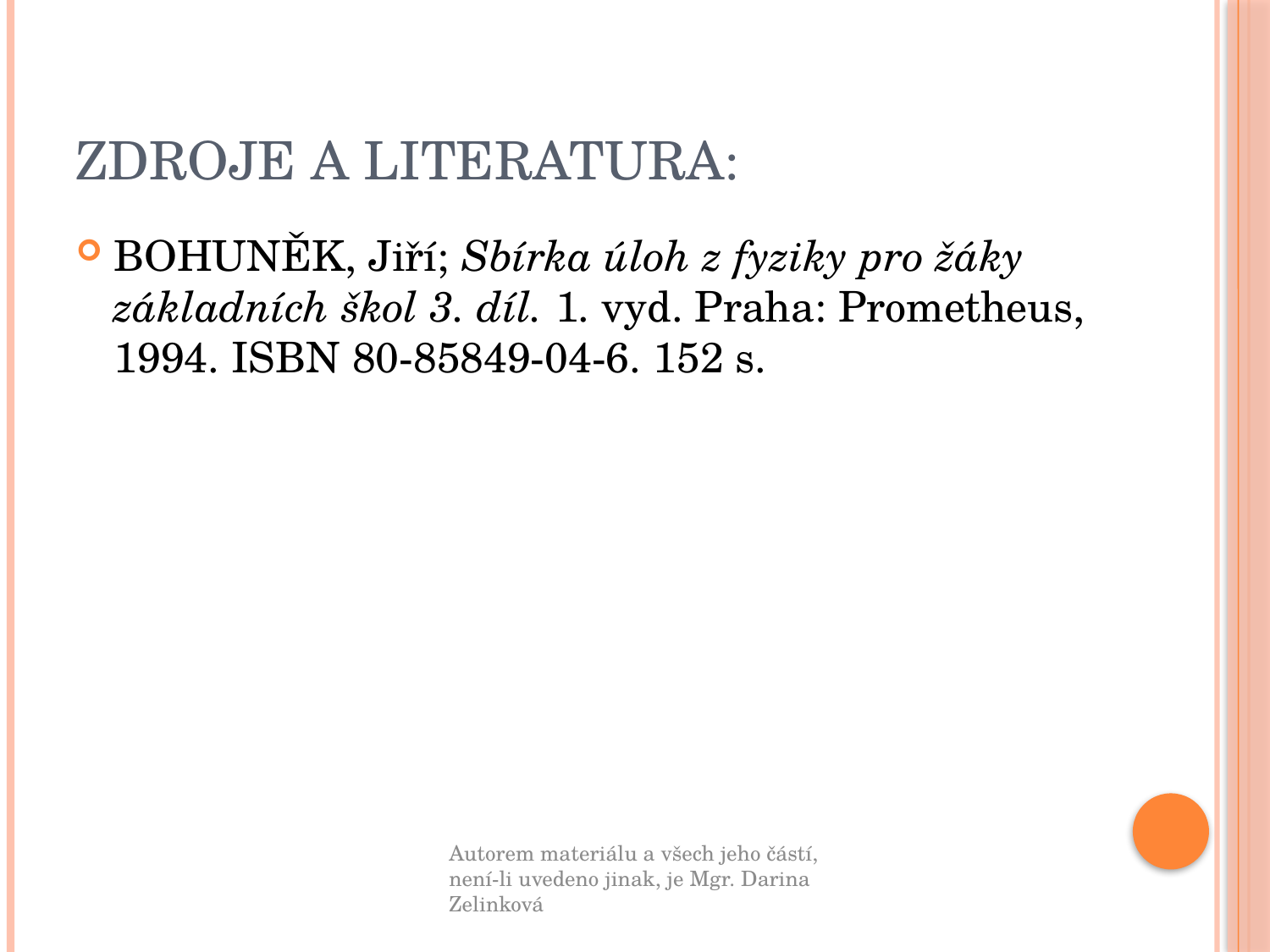

# Zdroje a literatura:
BOHUNĚK, Jiří; Sbírka úloh z fyziky pro žáky základních škol 3. díl. 1. vyd. Praha: Prometheus, 1994. ISBN 80-85849-04-6. 152 s.

Autorem materiálu a všech jeho částí, není-li uvedeno jinak, je Mgr. Darina Zelinková